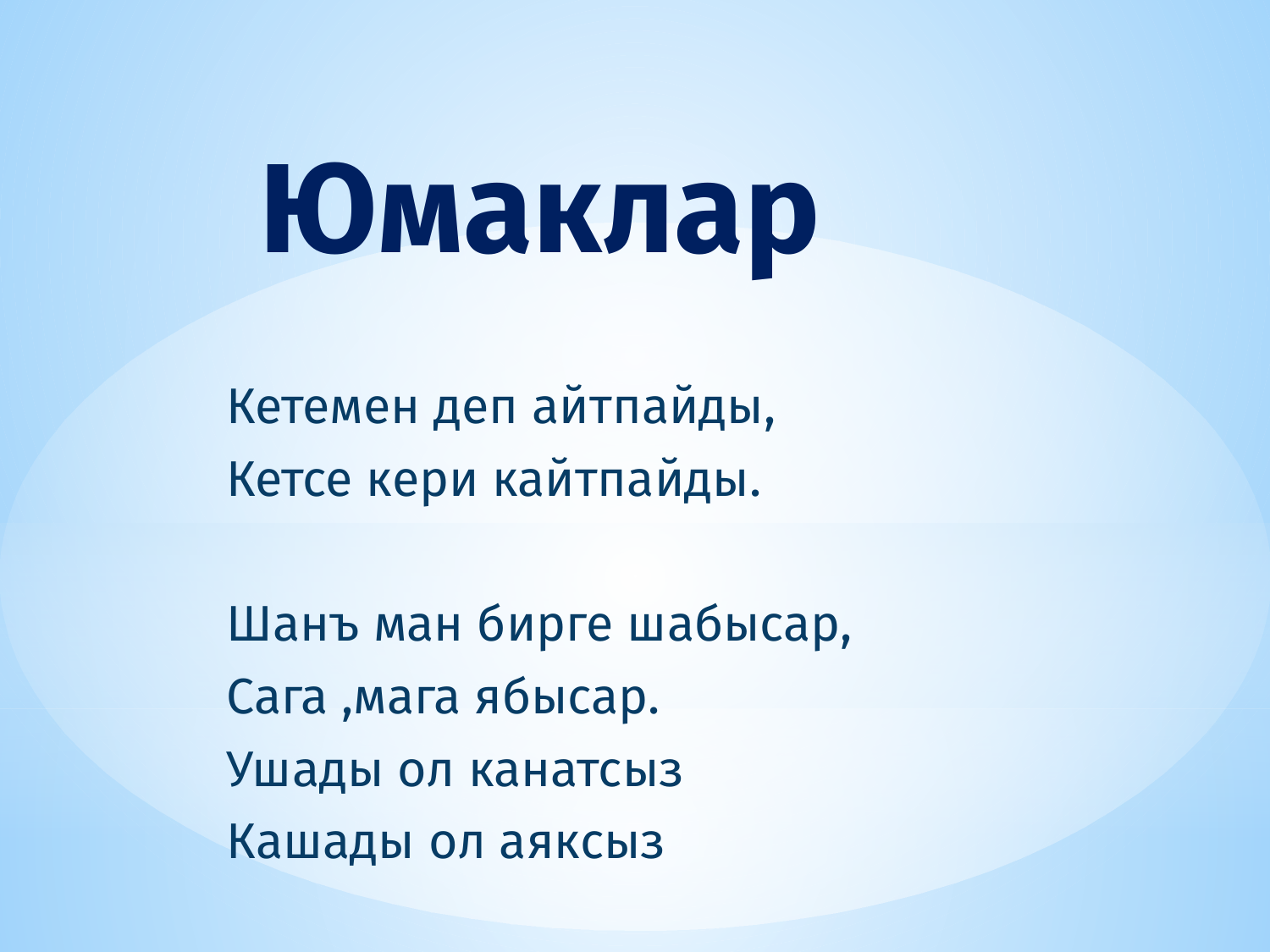

# Юмаклар
Кетемен деп айтпайды,
Кетсе кери кайтпайды.

Шанъ ман бирге шабысар,
Сага ,мага ябысар.
Ушады ол канатсыз
Кашады ол аяксыз